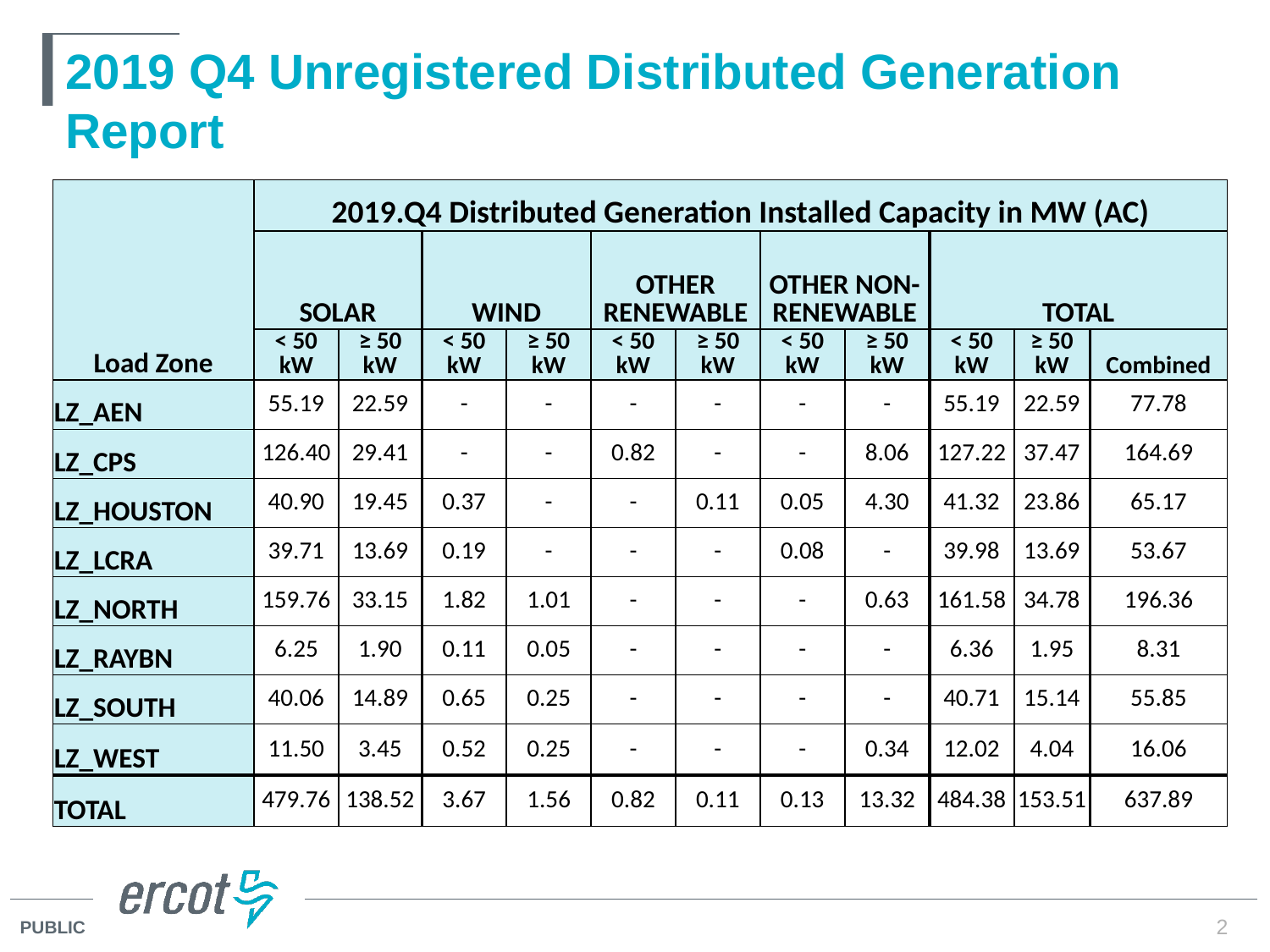

# 2019 Q4 Unregistered Distributed Generation Report
| Load Zone | 2019.Q4 Distributed Generation Installed Capacity in MW (AC) |  |  |  |  |  |  |  |  |  |  |
| --- | --- | --- | --- | --- | --- | --- | --- | --- | --- | --- | --- |
|  | SOLAR |  | WIND |  | OTHER RENEWABLE |  | OTHER NON-RENEWABLE |  | TOTAL |  |  |
|  | < 50 kW | ≥ 50 kW | < 50 kW | ≥ 50 kW | < 50 kW | ≥ 50 kW | < 50 kW | ≥ 50 kW | < 50 kW | ≥ 50 kW | Combined |
| LZ\_AEN | 55.19 | 22.59 | - | - | - | - | - | - | 55.19 | 22.59 | 77.78 |
| LZ\_CPS | 126.40 | 29.41 | - | - | 0.82 | - | - | 8.06 | 127.22 | 37.47 | 164.69 |
| LZ\_HOUSTON | 40.90 | 19.45 | 0.37 | - | - | 0.11 | 0.05 | 4.30 | 41.32 | 23.86 | 65.17 |
| LZ\_LCRA | 39.71 | 13.69 | 0.19 | - | - | - | 0.08 | - | 39.98 | 13.69 | 53.67 |
| LZ\_NORTH | 159.76 | 33.15 | 1.82 | 1.01 | - | - | - | 0.63 | 161.58 | 34.78 | 196.36 |
| LZ\_RAYBN | 6.25 | 1.90 | 0.11 | 0.05 | - | - | - | - | 6.36 | 1.95 | 8.31 |
| LZ\_SOUTH | 40.06 | 14.89 | 0.65 | 0.25 | - | - | - | - | 40.71 | 15.14 | 55.85 |
| LZ\_WEST | 11.50 | 3.45 | 0.52 | 0.25 | - | - | - | 0.34 | 12.02 | 4.04 | 16.06 |
| TOTAL | 479.76 | 138.52 | 3.67 | 1.56 | 0.82 | 0.11 | 0.13 | 13.32 | 484.38 | 153.51 | 637.89 |
2